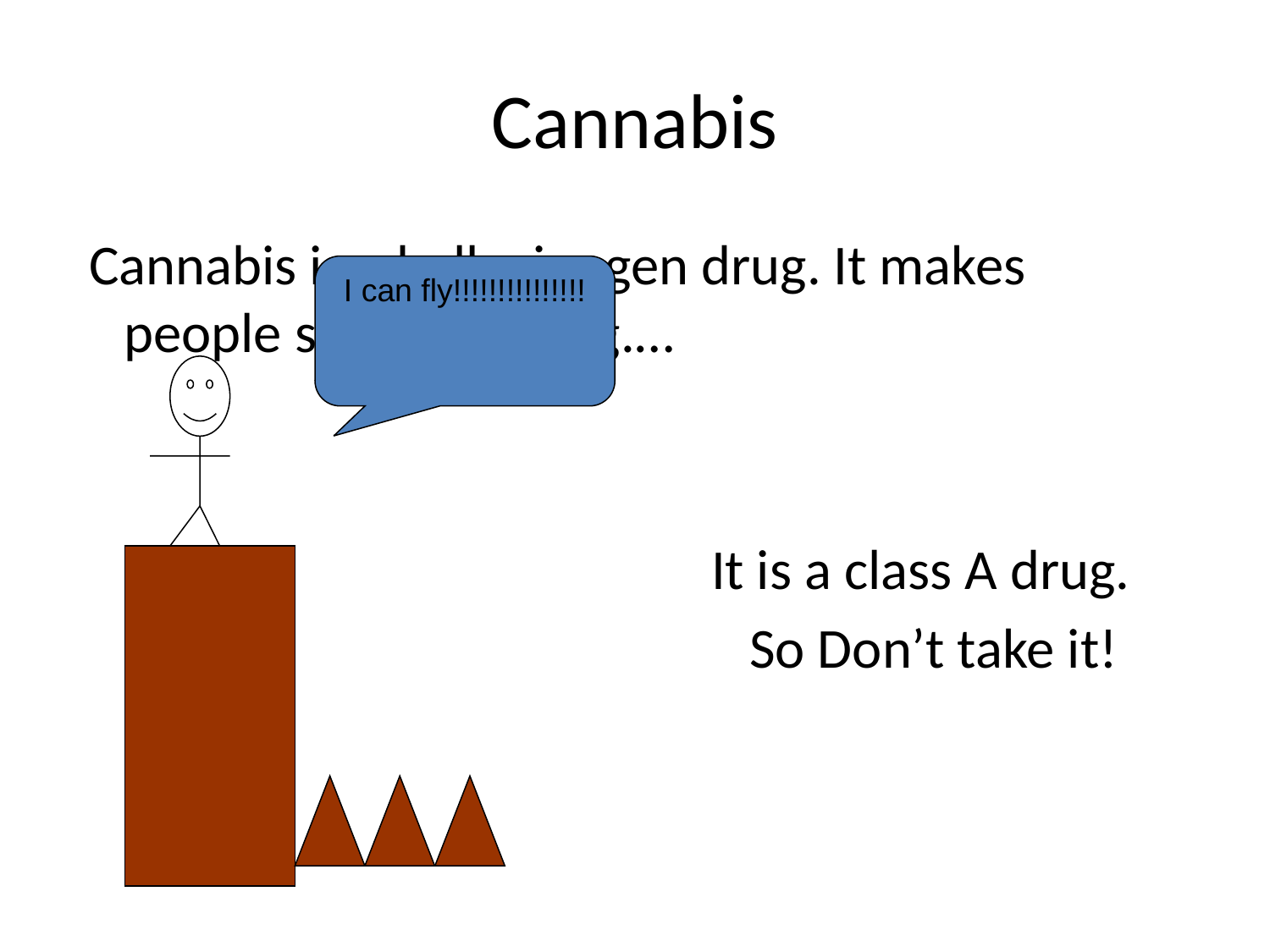

# Cannabis
 Cannabis is a hallucinogen drug. It makes people see things. E.g.…

                                                  It is a class A drug.
                                                     So Don’t take it!
I can fly!!!!!!!!!!!!!!!